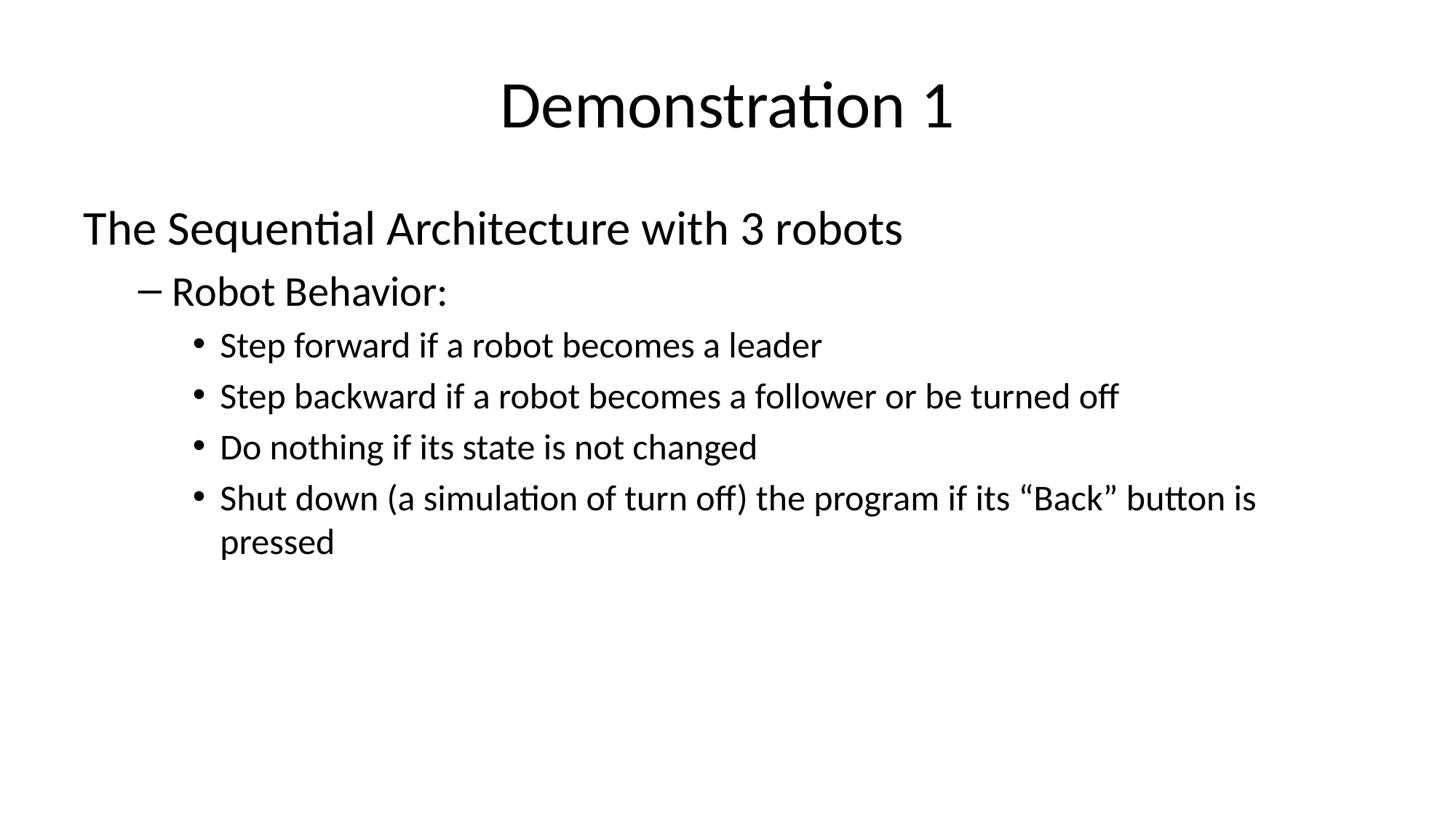

# Demonstration 1
The Sequential Architecture with 3 robots
Robot Behavior:
Step forward if a robot becomes a leader
Step backward if a robot becomes a follower or be turned off
Do nothing if its state is not changed
Shut down (a simulation of turn off) the program if its “Back” button is pressed